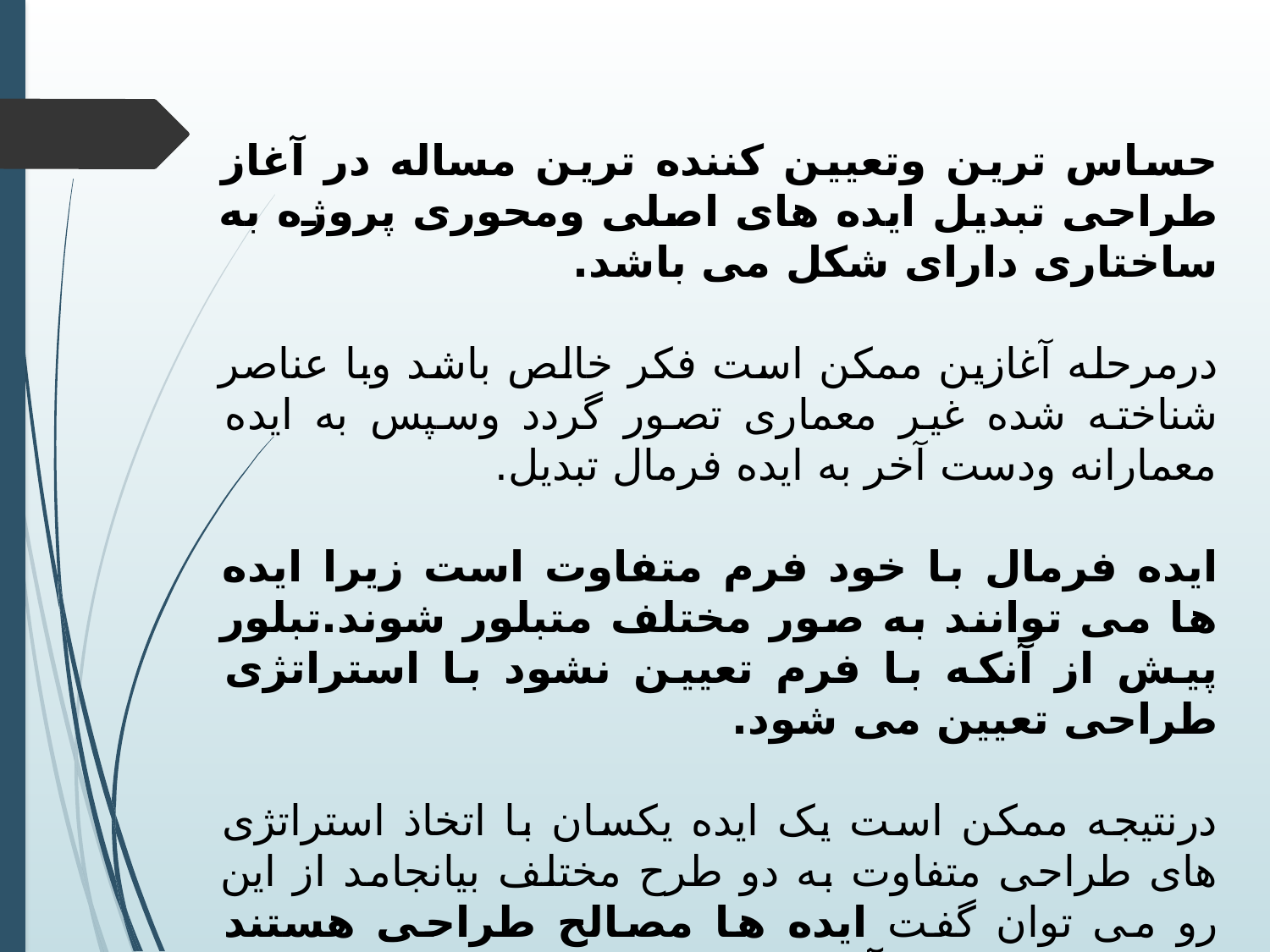

حساس ترین وتعیین کننده ترین مساله در آغاز طراحی تبدیل ایده های اصلی ومحوری پروژه به ساختاری دارای شکل می باشد.

درمرحله آغازین ممکن است فکر خالص باشد وبا عناصر شناخته شده غیر معماری تصور گردد وسپس به ایده معمارانه ودست آخر به ایده فرمال تبدیل.

ایده فرمال با خود فرم متفاوت است زیرا ایده ها می توانند به صور مختلف متبلور شوند.تبلور پیش از آنکه با فرم تعیین نشود با استراتژی طراحی تعیین می شود.

درنتیجه ممکن است یک ایده یکسان با اتخاذ استراتژی های طراحی متفاوت به دو طرح مختلف بیانجامد از این رو می توان گفت ایده ها مصالح طراحی هستند وفرمها تبلور فرآیند تولید.